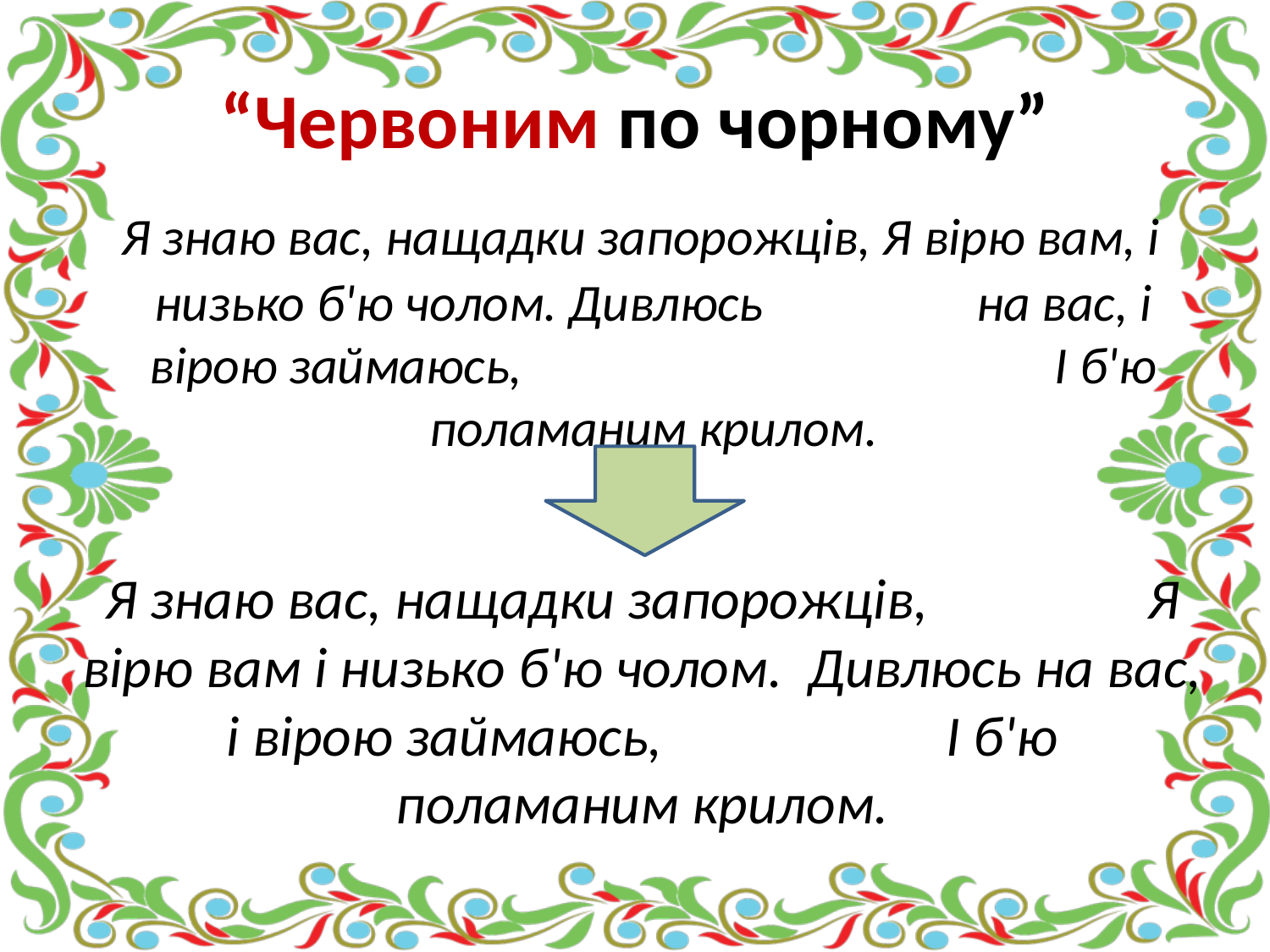

# “Червоним по чорному”
 Я знаю вас, нащадки запорожців, Я вірю вам, і низько б'ю чолом. Дивлюсь                  на вас, і вірою займаюсь,                                             І б'ю поламаним крилом.

Я знаю вас, нащадки запорожців,                 Я вірю вам і низько б'ю чолом.  Дивлюсь на вас, і вірою займаюсь,                      І б'ю поламаним крилом.